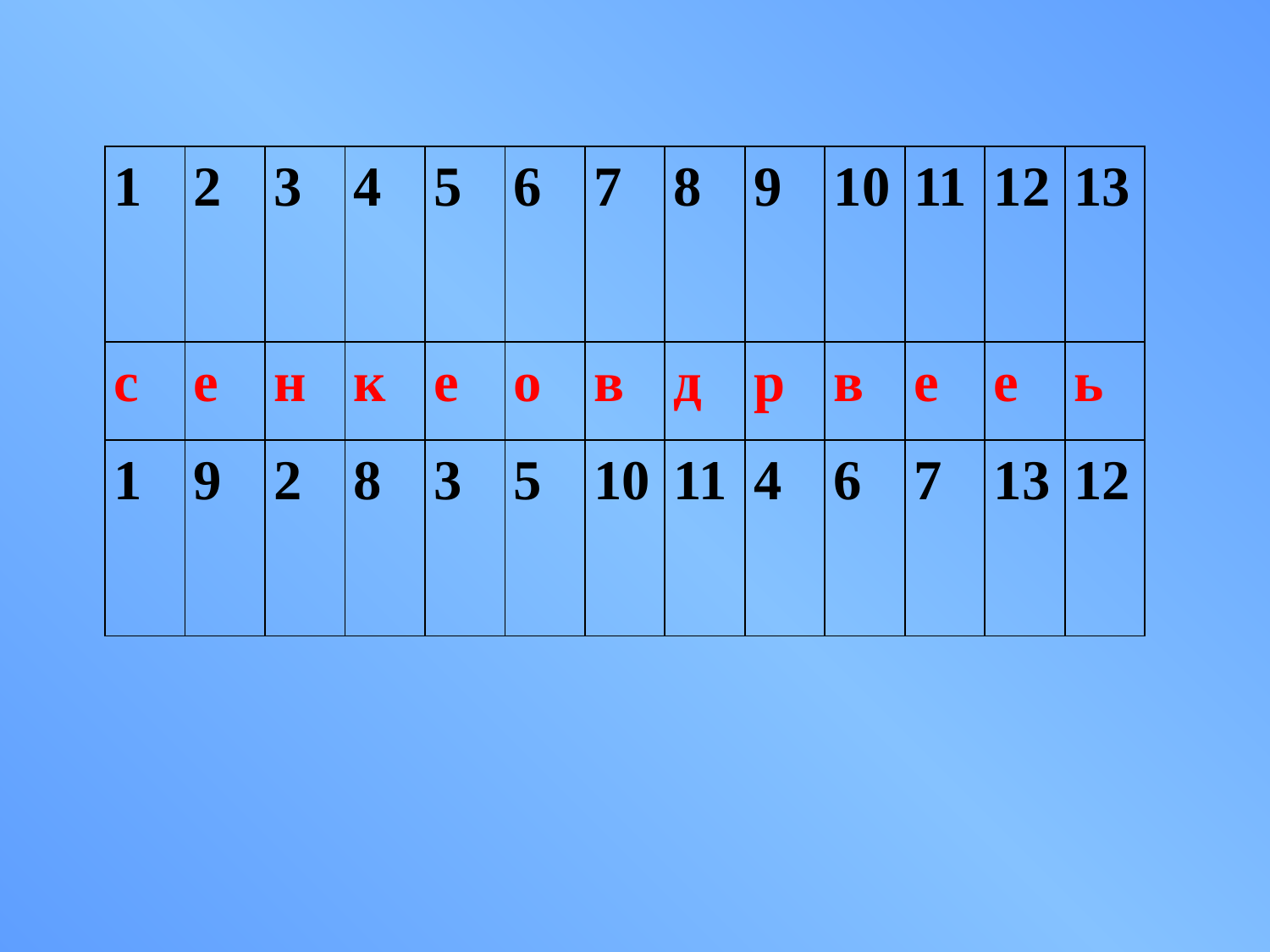

| 1 | 2 | 3 | 4 | 5 | 6 | 7 | 8 | 9 | 10 | 11 | 12 | 13 |
| --- | --- | --- | --- | --- | --- | --- | --- | --- | --- | --- | --- | --- |
| с | е | н | к | е | о | в | д | р | в | е | е | ь |
| 1 | 9 | 2 | 8 | 3 | 5 | 10 | 11 | 4 | 6 | 7 | 13 | 12 |